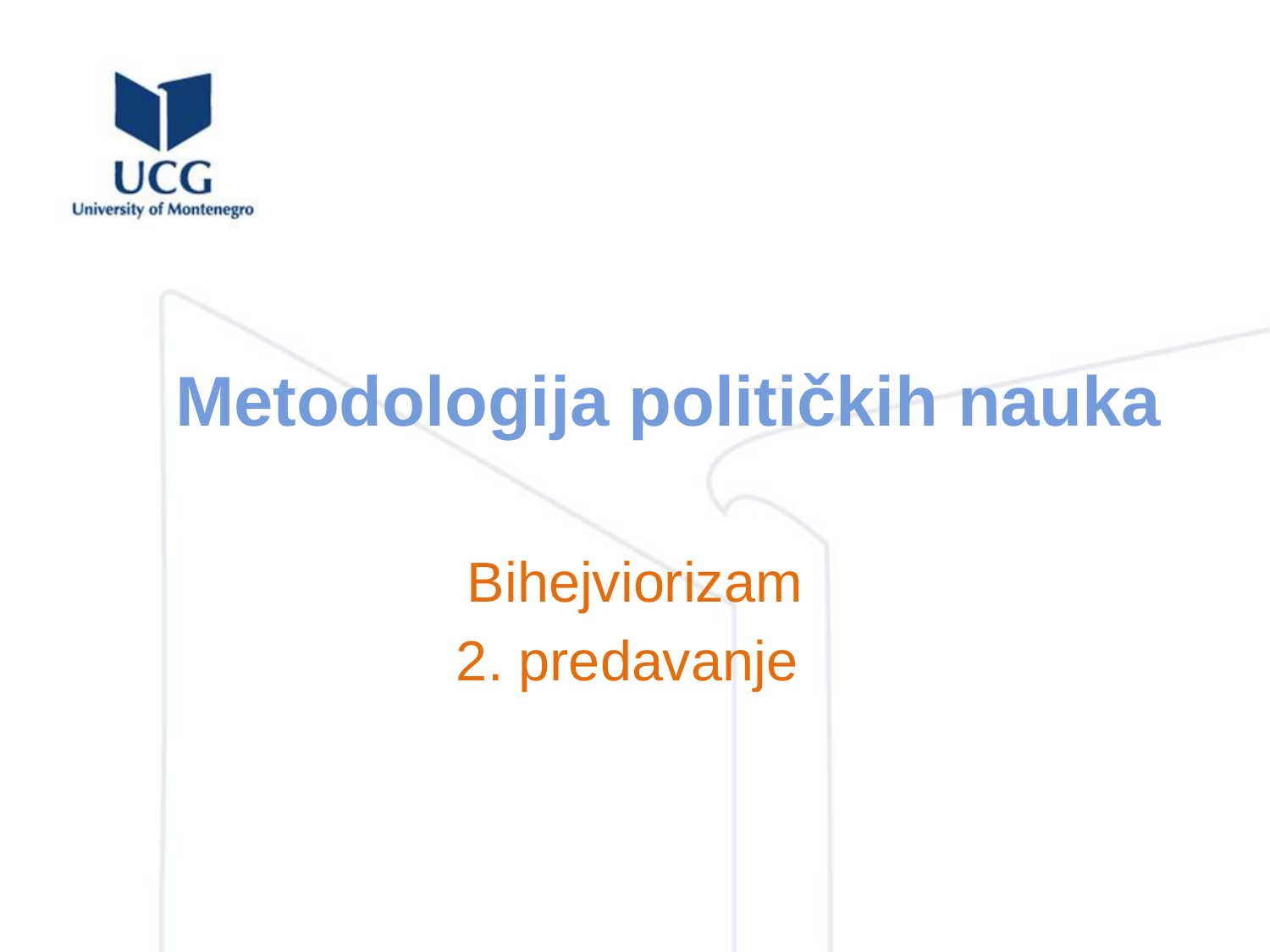

# Metodologija političkih nauka
Bihejviorizam
2. predavanje